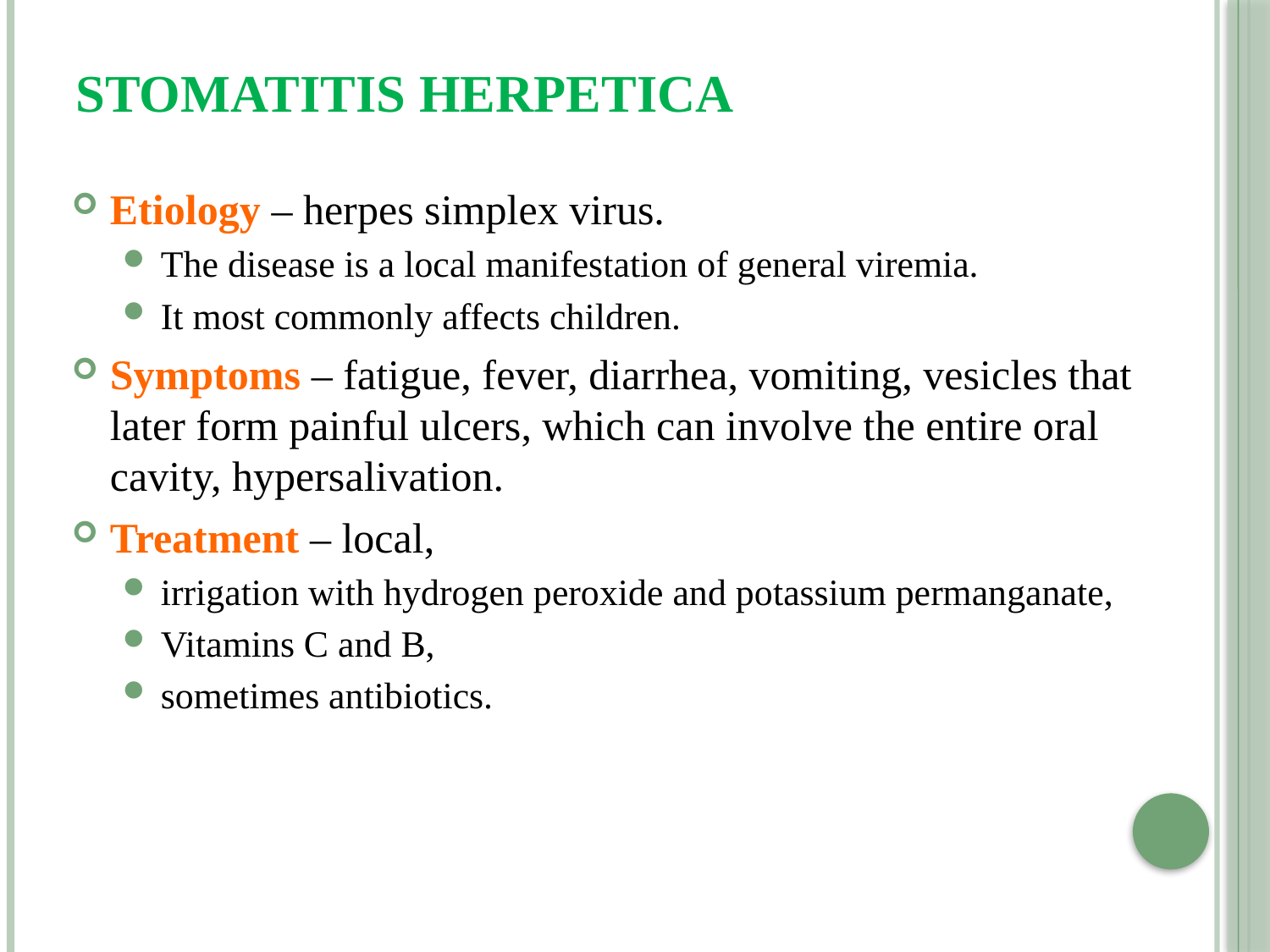

# Stomatitis herpetica
Etiology – herpes simplex virus.
The disease is a local manifestation of general viremia.
It most commonly affects children.
Symptoms – fatigue, fever, diarrhea, vomiting, vesicles that later form painful ulcers, which can involve the entire oral cavity, hypersalivation.
Treatment – local,
irrigation with hydrogen peroxide and potassium permanganate,
Vitamins C and B,
sometimes antibiotics.